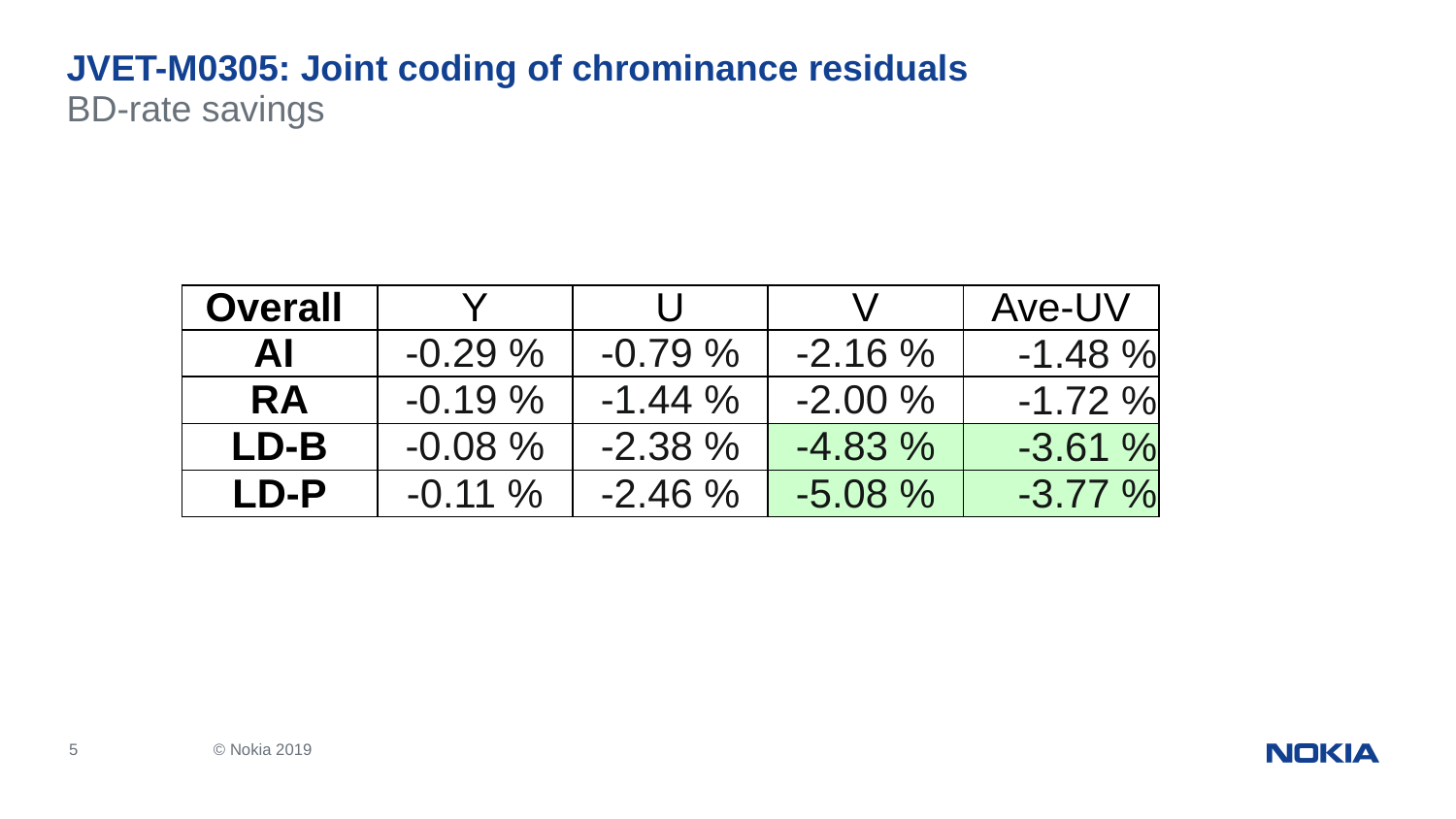

# JVET-M0305: Joint coding of chrominance residuals
BD-rate savings
| Overall | Y | U | V | Ave-UV |
| --- | --- | --- | --- | --- |
| AI | -0.29 % | -0.79 % | -2.16 % | -1.48 % |
| RA | -0.19 % | -1.44 % | -2.00 % | -1.72 % |
| LD-B | -0.08 % | -2.38 % | -4.83 % | -3.61 % |
| LD-P | -0.11 % | -2.46 % | -5.08 % | -3.77 % |